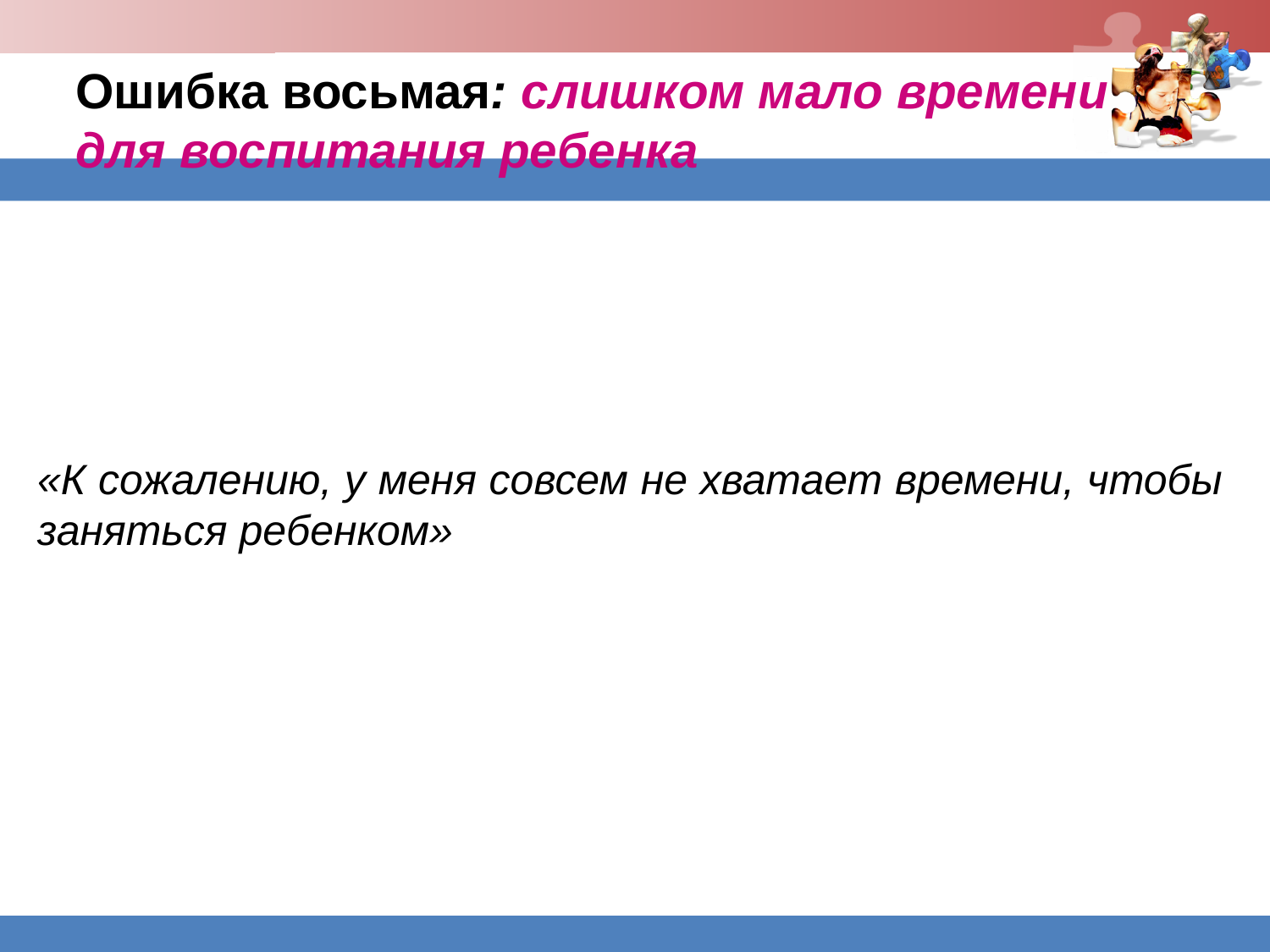

Ошибка восьмая: слишком мало времени для воспитания ребенка
«К сожалению, у меня совсем не хватает времени, чтобы заняться ребенком»